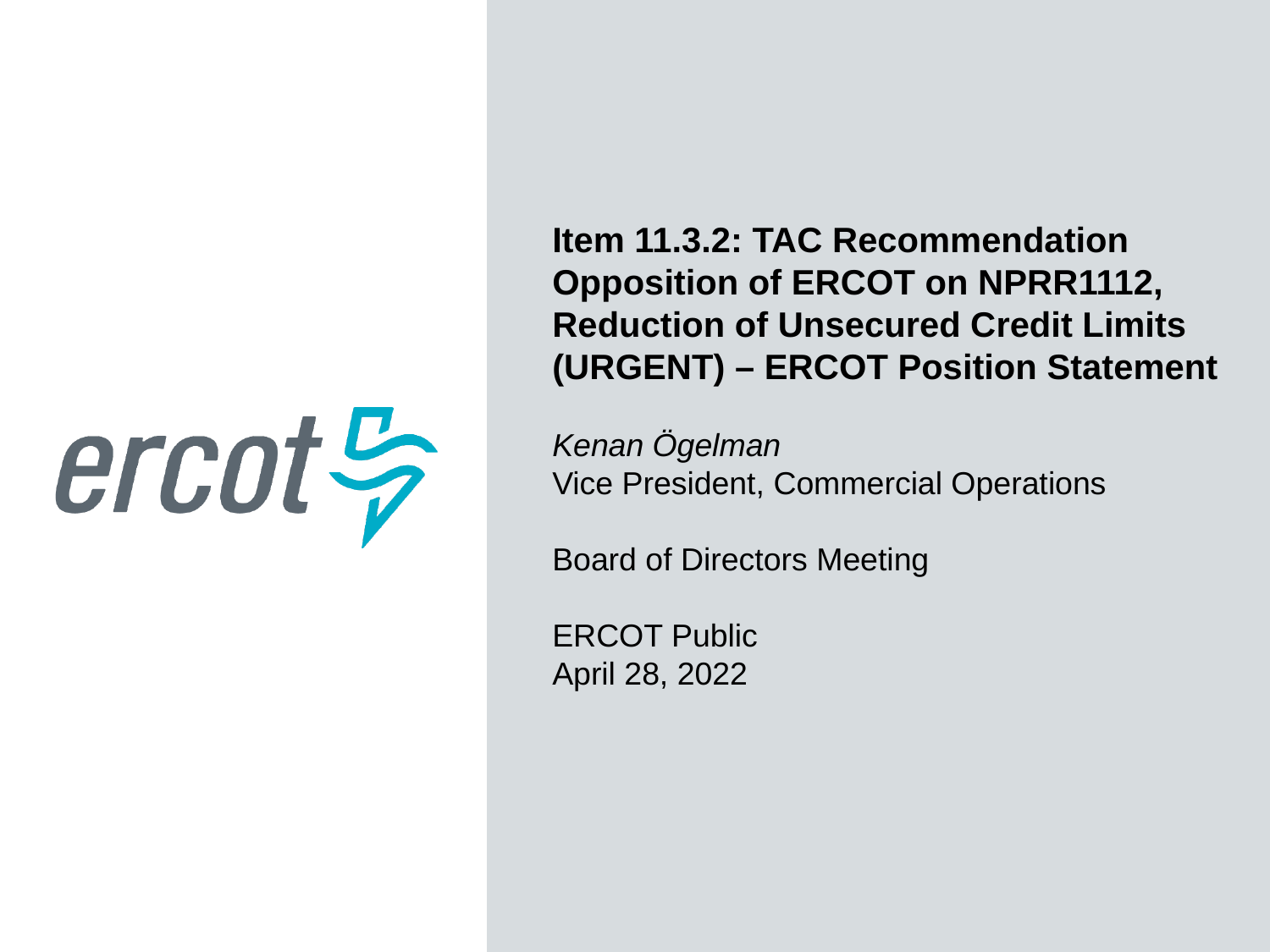

Item 11.3.2: TAC Recommendation Opposition of ERCOT on NPRR1112, Reduction of Unsecured Credit Limits (URGENT) – ERCOT Position Statement

Kenan Ögelman
Vice President, Commercial Operations

Board of Directors Meeting

ERCOT Public
April 28, 2022